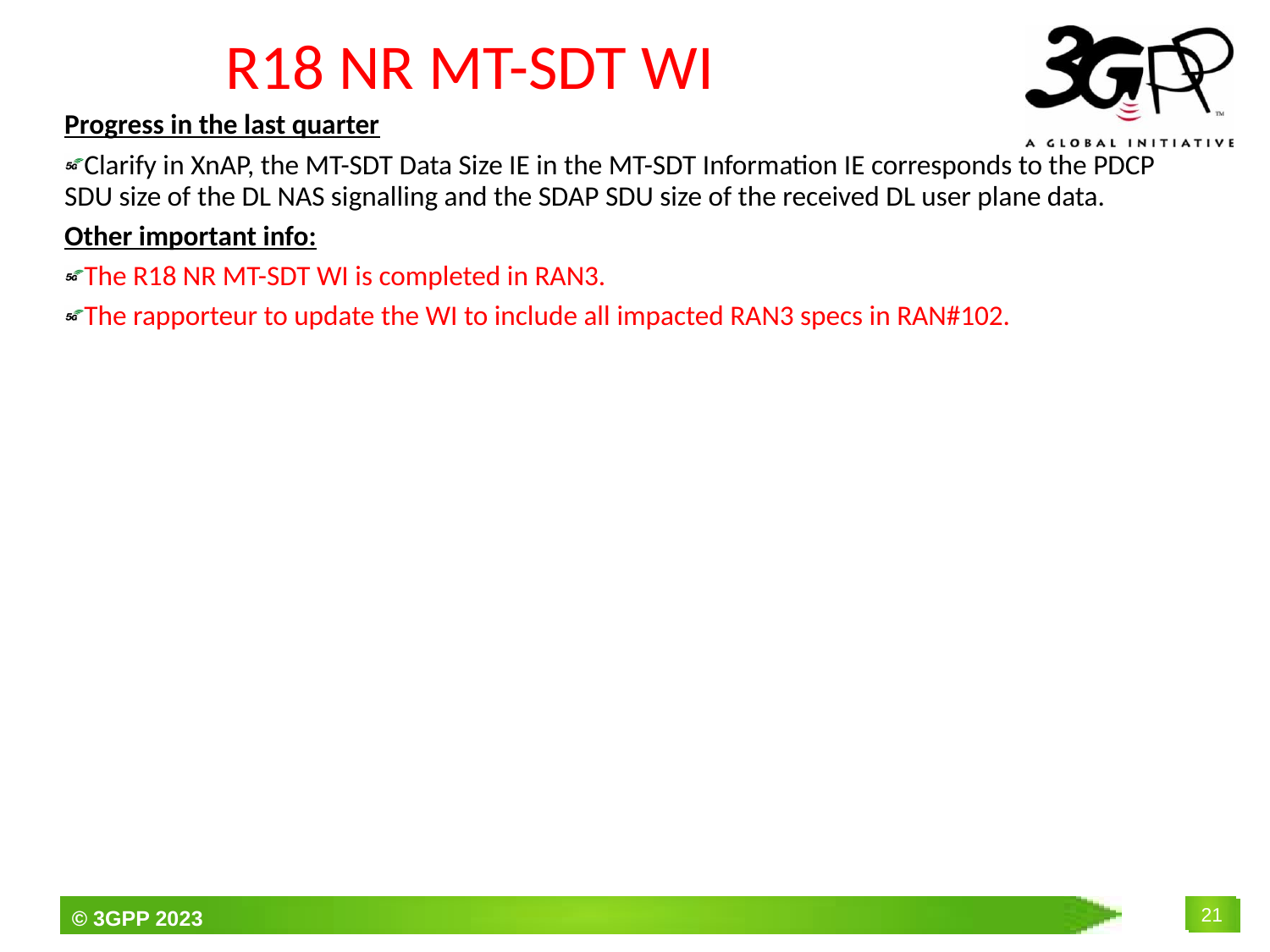

# R18 NR MT-SDT WI
Progress in the last quarter
Clarify in XnAP, the MT-SDT Data Size IE in the MT-SDT Information IE corresponds to the PDCP SDU size of the DL NAS signalling and the SDAP SDU size of the received DL user plane data.
Other important info:
The R18 NR MT-SDT WI is completed in RAN3.
The rapporteur to update the WI to include all impacted RAN3 specs in RAN#102.

21